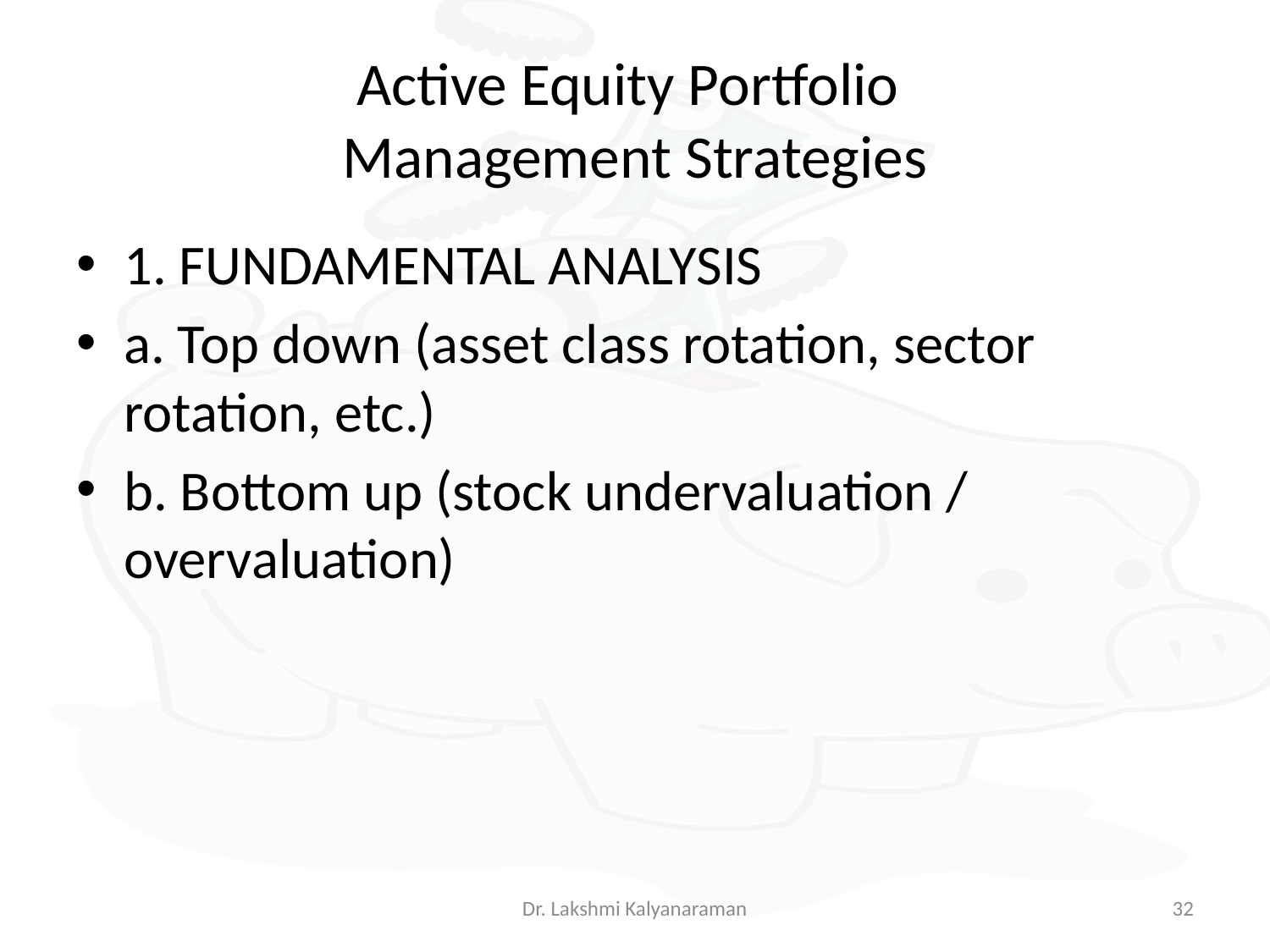

# Active Equity Portfolio Management Strategies
1. FUNDAMENTAL ANALYSIS
a. Top down (asset class rotation, sector rotation, etc.)
b. Bottom up (stock undervaluation / overvaluation)

Dr. Lakshmi Kalyanaraman
32